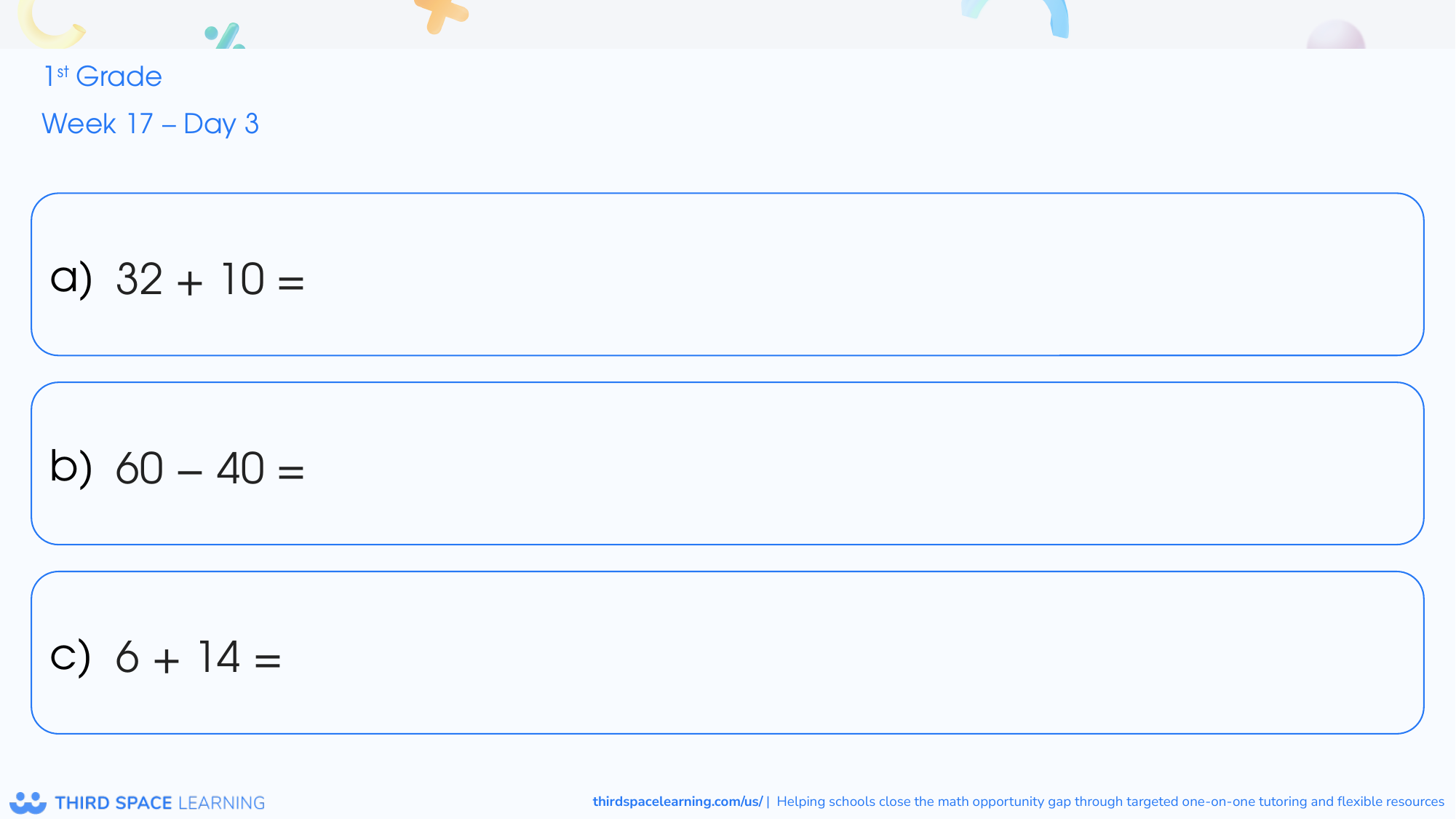

1st Grade
Week 17 – Day 3
32 + 10 =
60 − 40 =
6 + 14 =